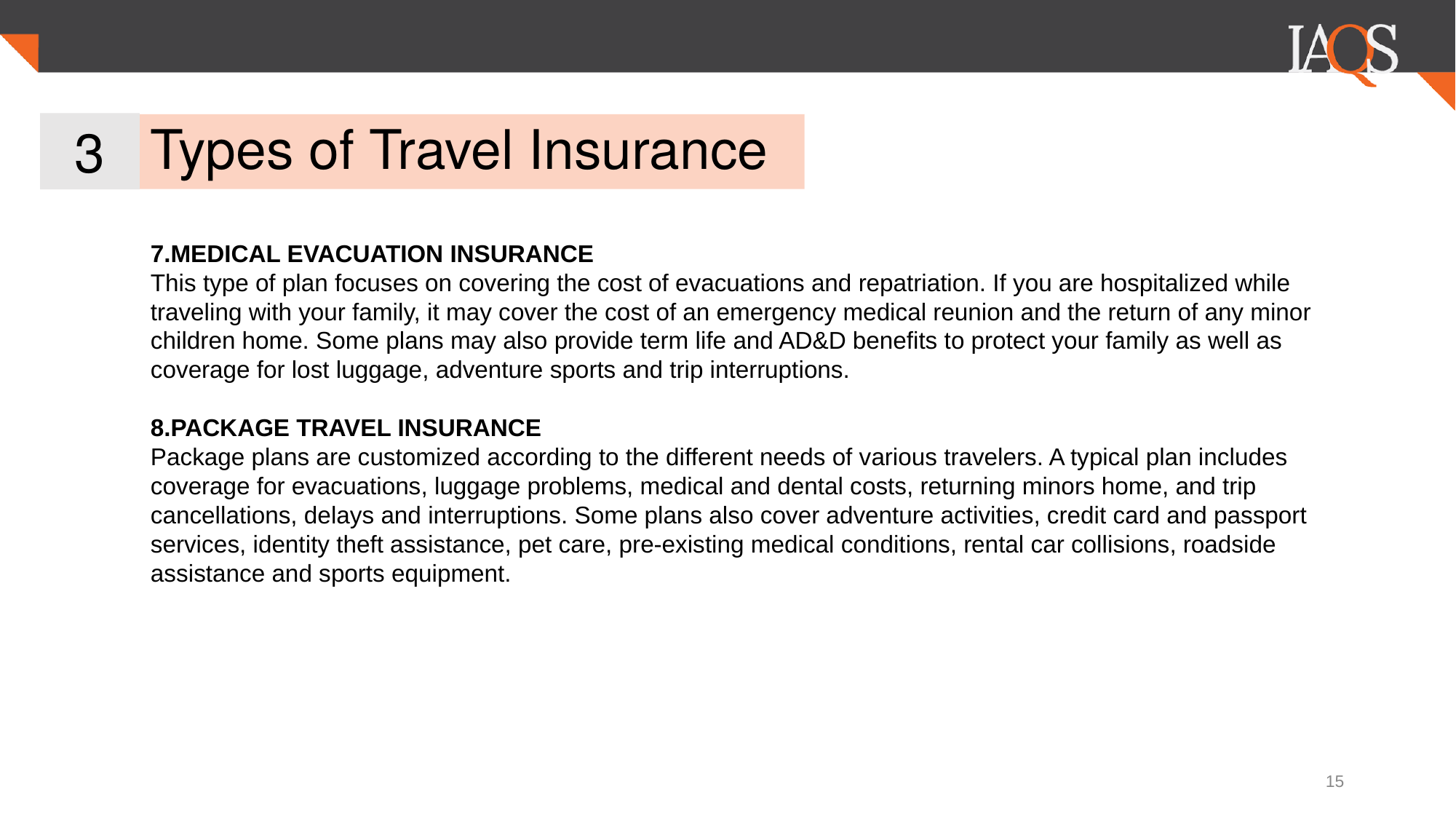

3
# Types of Travel Insurance
7.MEDICAL EVACUATION INSURANCE
This type of plan focuses on covering the cost of evacuations and repatriation. If you are hospitalized while traveling with your family, it may cover the cost of an emergency medical reunion and the return of any minor children home. Some plans may also provide term life and AD&D benefits to protect your family as well as coverage for lost luggage, adventure sports and trip interruptions.

8.PACKAGE TRAVEL INSURANCE
Package plans are customized according to the different needs of various travelers. A typical plan includes coverage for evacuations, luggage problems, medical and dental costs, returning minors home, and trip cancellations, delays and interruptions. Some plans also cover adventure activities, credit card and passport services, identity theft assistance, pet care, pre-existing medical conditions, rental car collisions, roadside assistance and sports equipment.
15